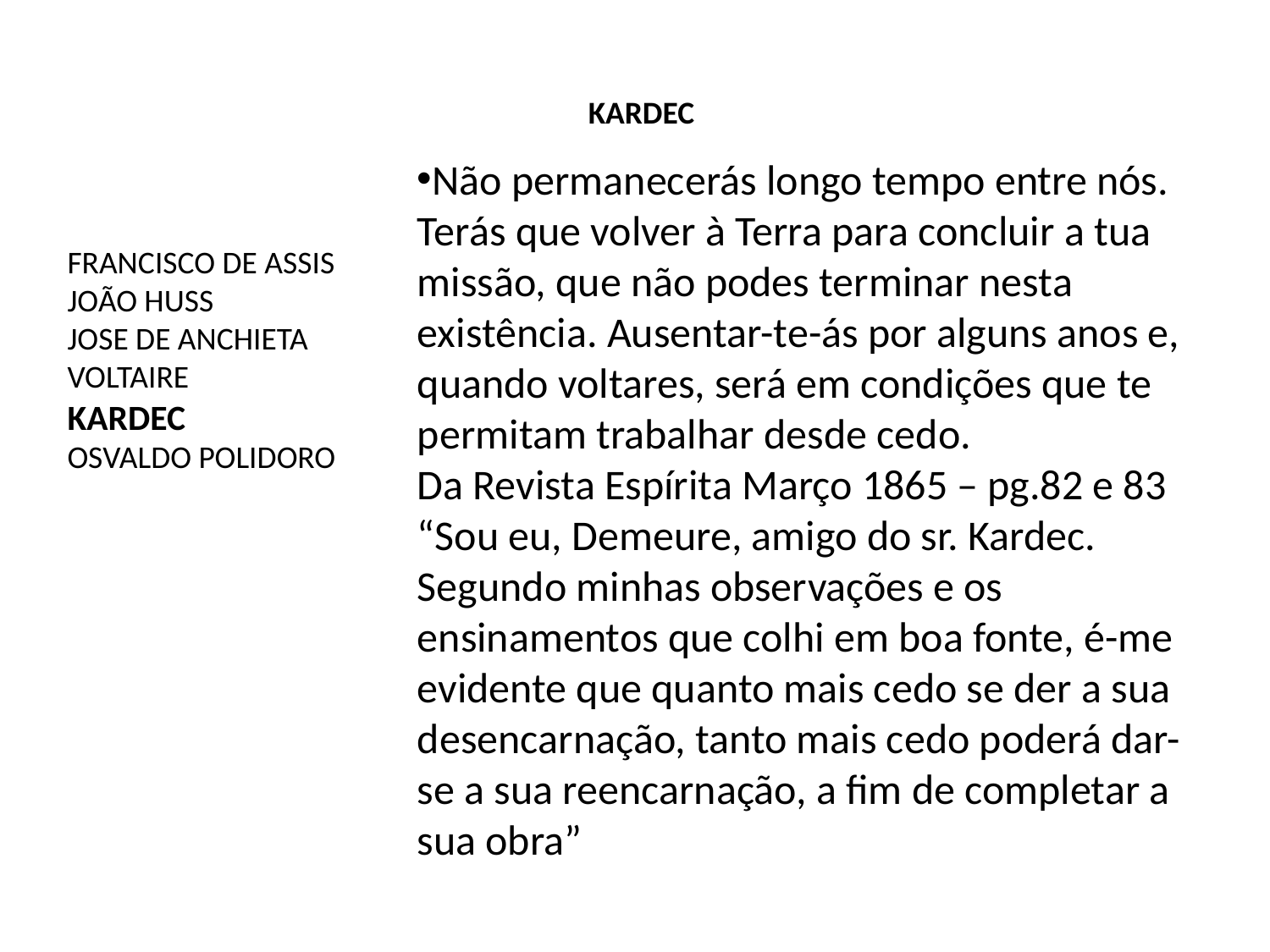

KARDEC
Não permanecerás longo tempo entre nós. Terás que volver à Terra para concluir a tua missão, que não podes terminar nesta existência. Ausentar-te-ás por alguns anos e, quando voltares, será em condições que te permitam trabalhar desde cedo.
Da Revista Espírita Março 1865 – pg.82 e 83
“Sou eu, Demeure, amigo do sr. Kardec. Segundo minhas observações e os ensinamentos que colhi em boa fonte, é-me evidente que quanto mais cedo se der a sua desencarnação, tanto mais cedo poderá dar-se a sua reencarnação, a fim de completar a sua obra”
FRANCISCO DE ASSIS
JOÃO HUSS
JOSE DE ANCHIETA
VOLTAIRE
KARDEC
OSVALDO POLIDORO